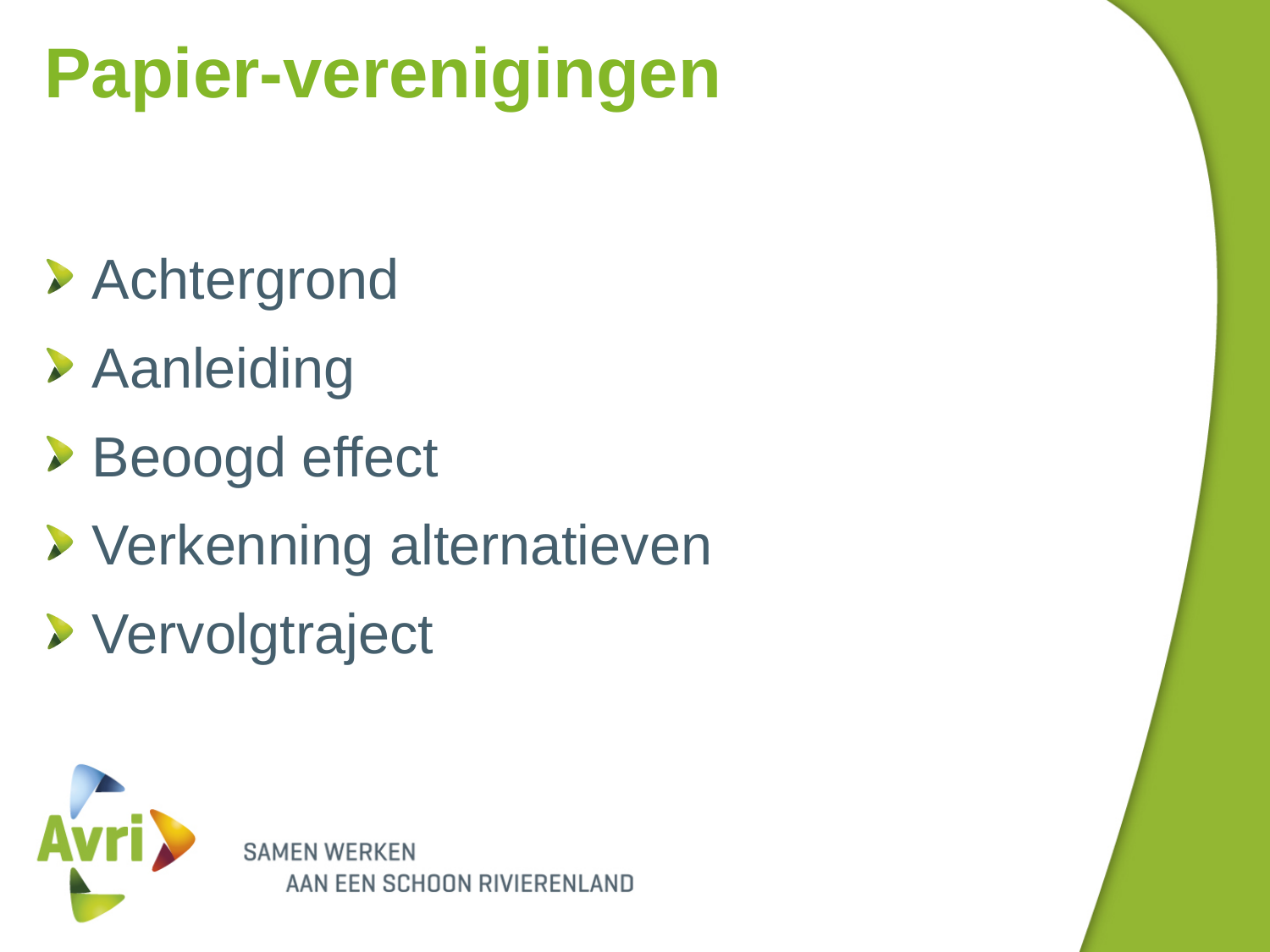

# Papier-verenigingen
Achtergrond
Aanleiding
Beoogd effect
Verkenning alternatieven
Vervolgtraject